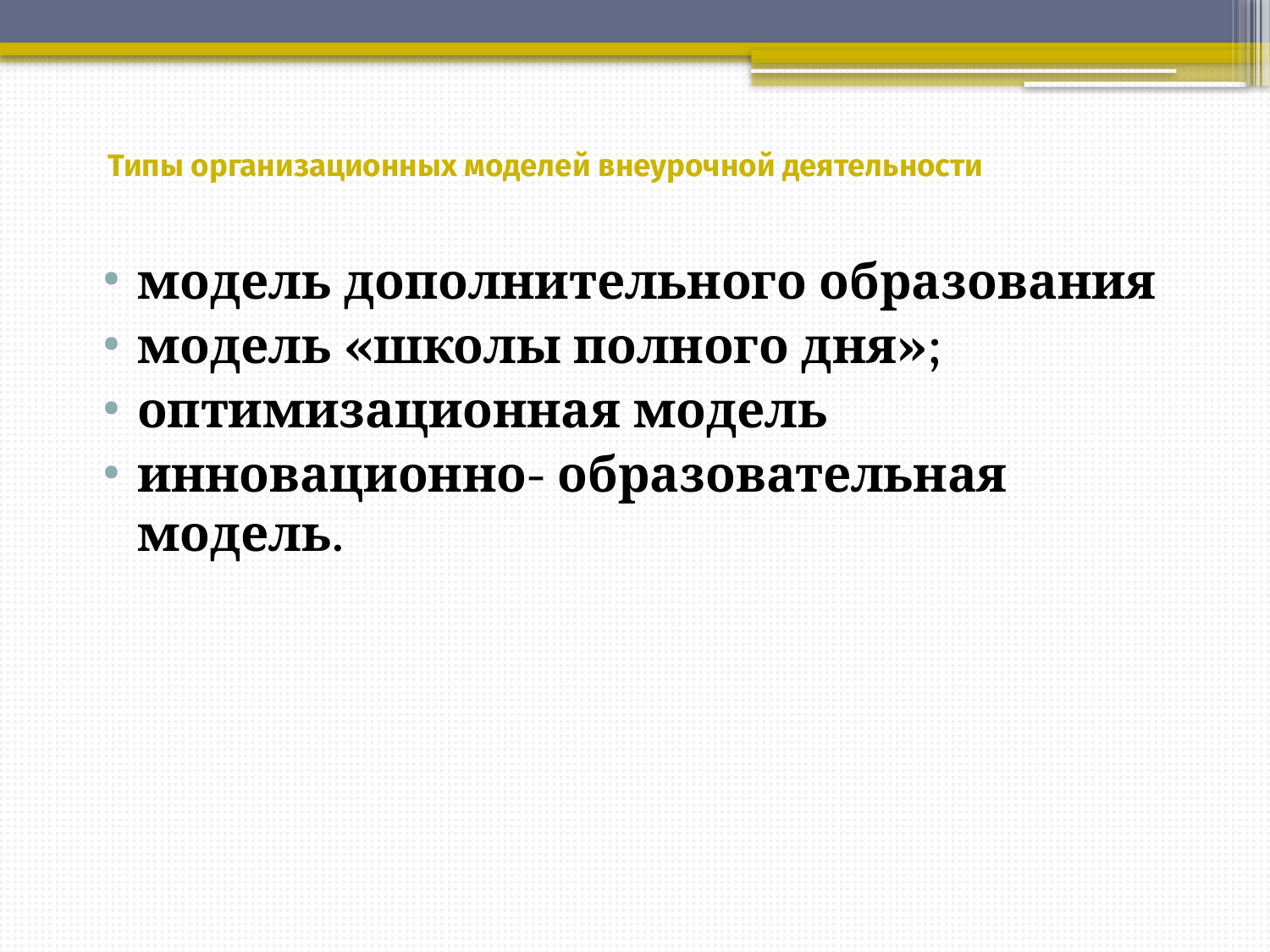

# Типы организационных моделей внеурочной деятельности
модель дополнительного образования
модель «школы полного дня»;
оптимизационная модель
инновационно- образовательная модель.